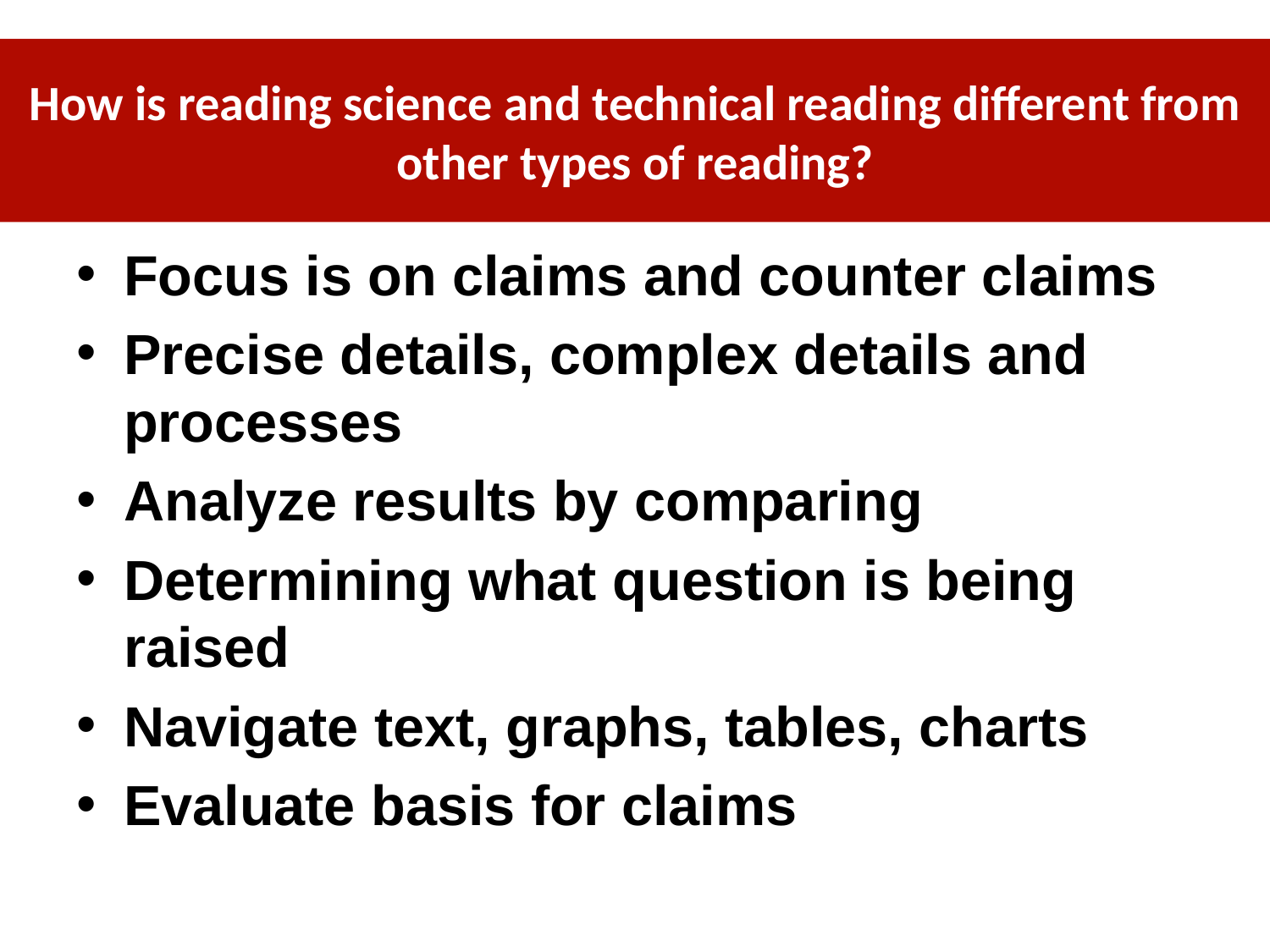

How is reading science and technical reading different from other types of reading?
Focus is on claims and counter claims
Precise details, complex details and processes
Analyze results by comparing
Determining what question is being raised
Navigate text, graphs, tables, charts
Evaluate basis for claims